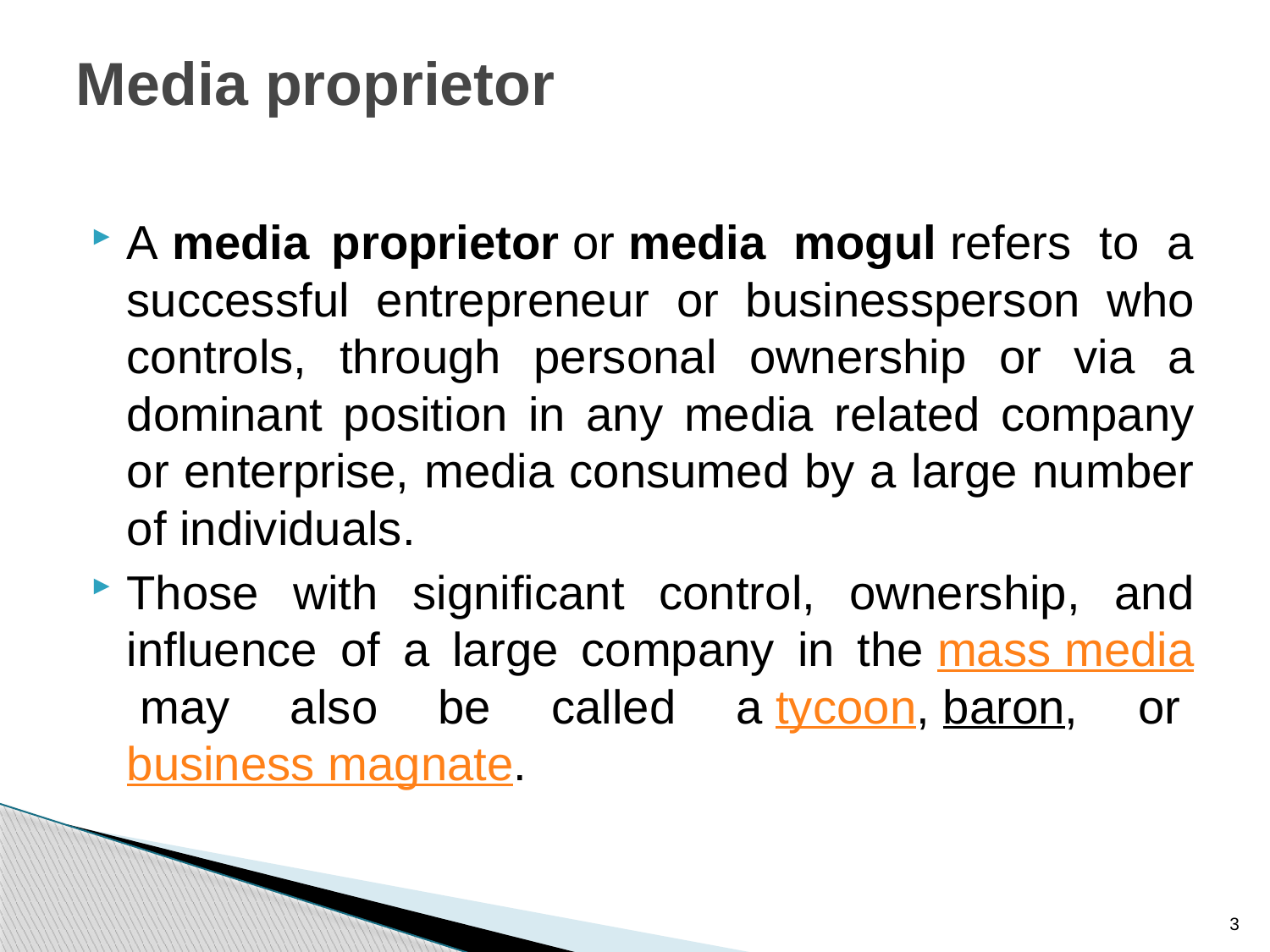

# Media proprietor
A media proprietor or media mogul refers to a successful entrepreneur or businessperson who controls, through personal ownership or via a dominant position in any media related company or enterprise, media consumed by a large number of individuals.
Those with significant control, ownership, and influence of a large company in the mass media may also be called a tycoon, baron, or business magnate.
3